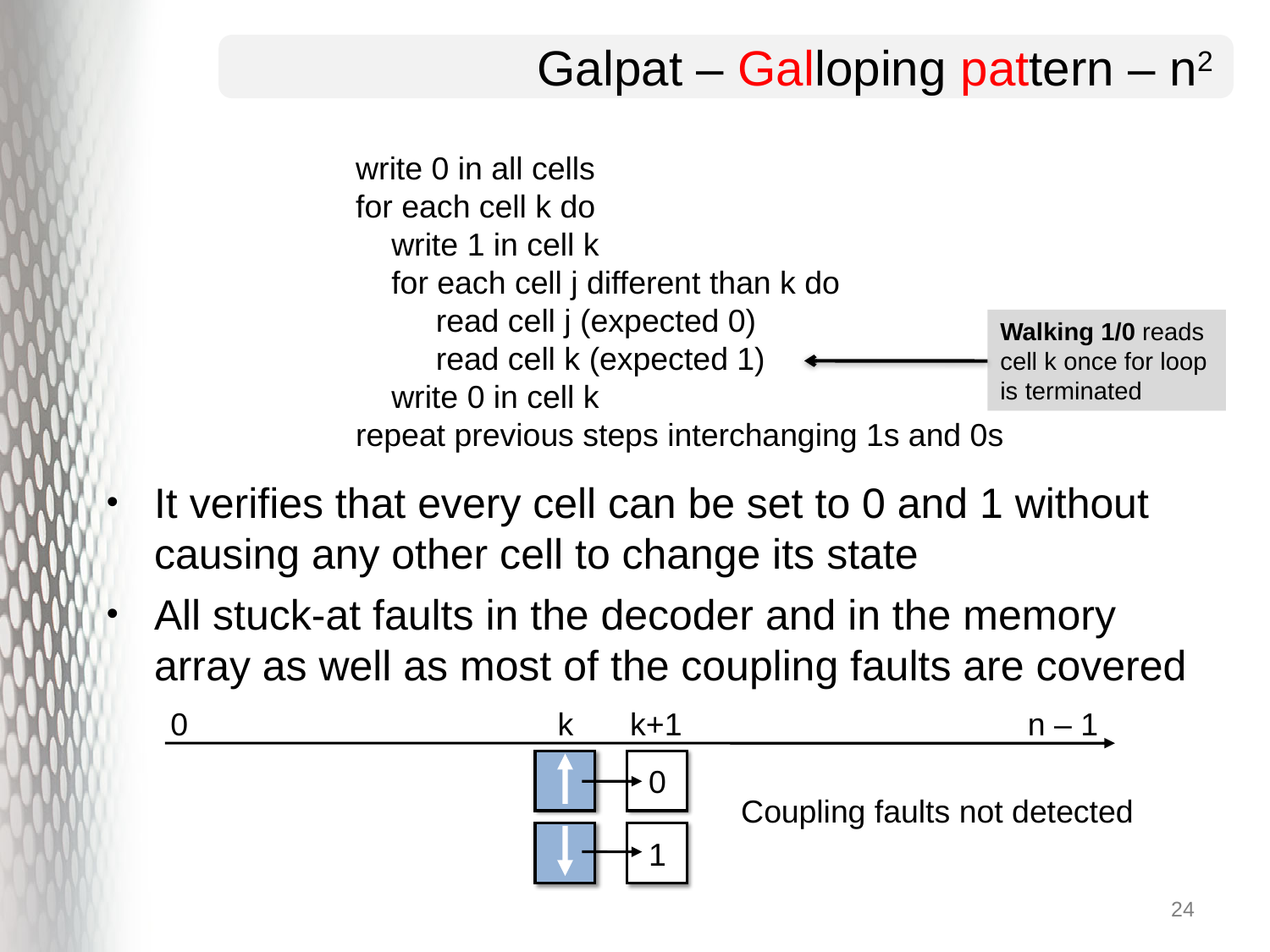

# Galpat – Galloping pattern – n2
write 0 in all cells
for each cell k do
    write 1 in cell k
    for each cell j different than k do
         read cell j (expected 0)
         read cell k (expected 1)
    write 0 in cell k
repeat previous steps interchanging 1s and 0s
Walking 1/0 reads cell k once for loop is terminated
It verifies that every cell can be set to 0 and 1 without causing any other cell to change its state
All stuck-at faults in the decoder and in the memory array as well as most of the coupling faults are covered
0
k
k+1
n – 1

0

Coupling faults not detected

1